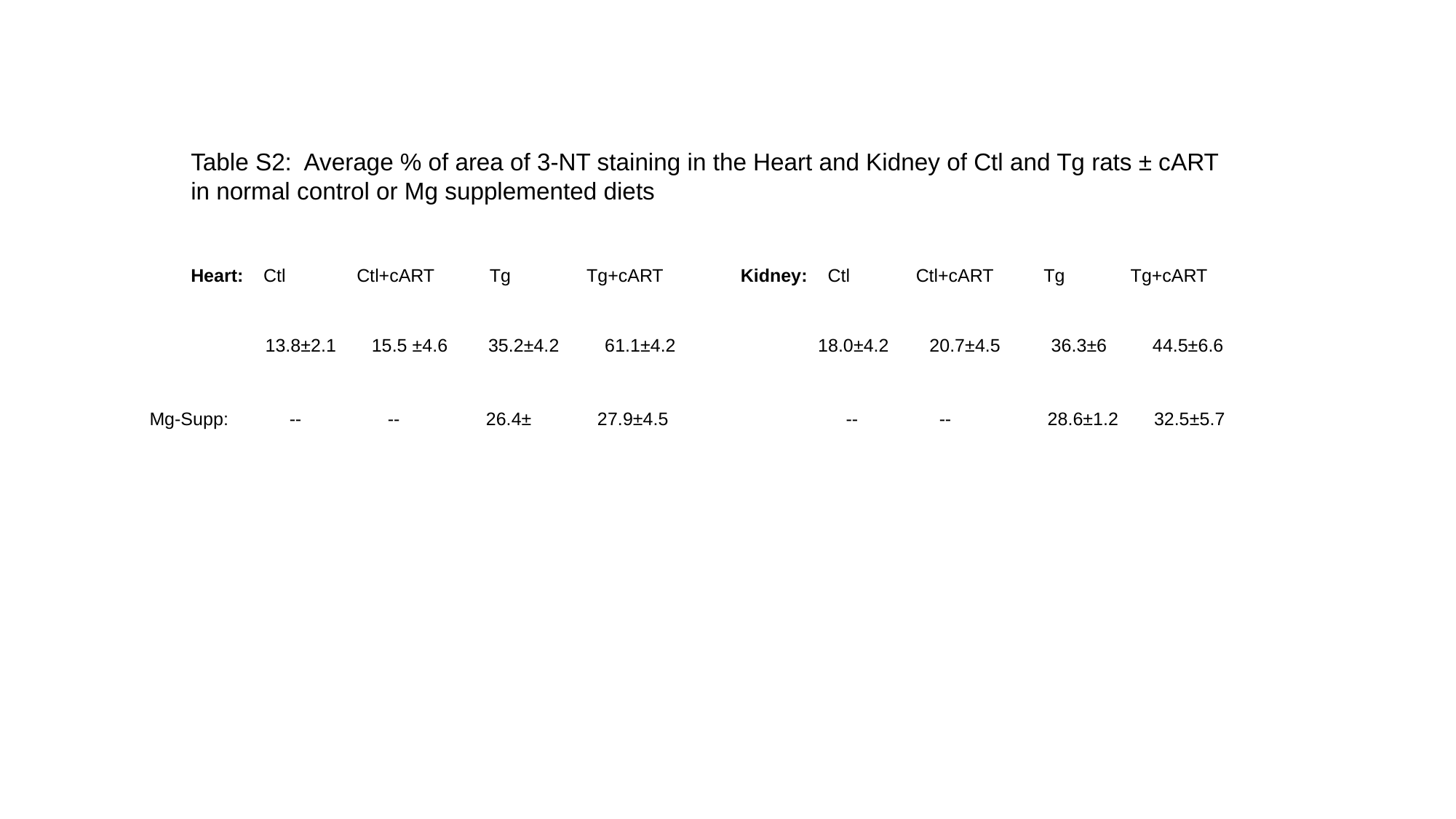

Table S2:  Average % of area of 3-NT staining in the Heart and Kidney of Ctl and Tg rats ± cART in normal control or Mg supplemented diets
Heart:    Ctl              Ctl+cART           Tg               Tg+cART               Kidney:    Ctl             Ctl+cART          Tg             Tg+cART
           13.8±2.1       15.5 ±4.6        35.2±4.2         61.1±4.2                            18.0±4.2        20.7±4.5          36.3±6         44.5±6.6
Mg-Supp:            --                 --                 26.4±             27.9±4.5                                   --                --                   28.6±1.2       32.5±5.7